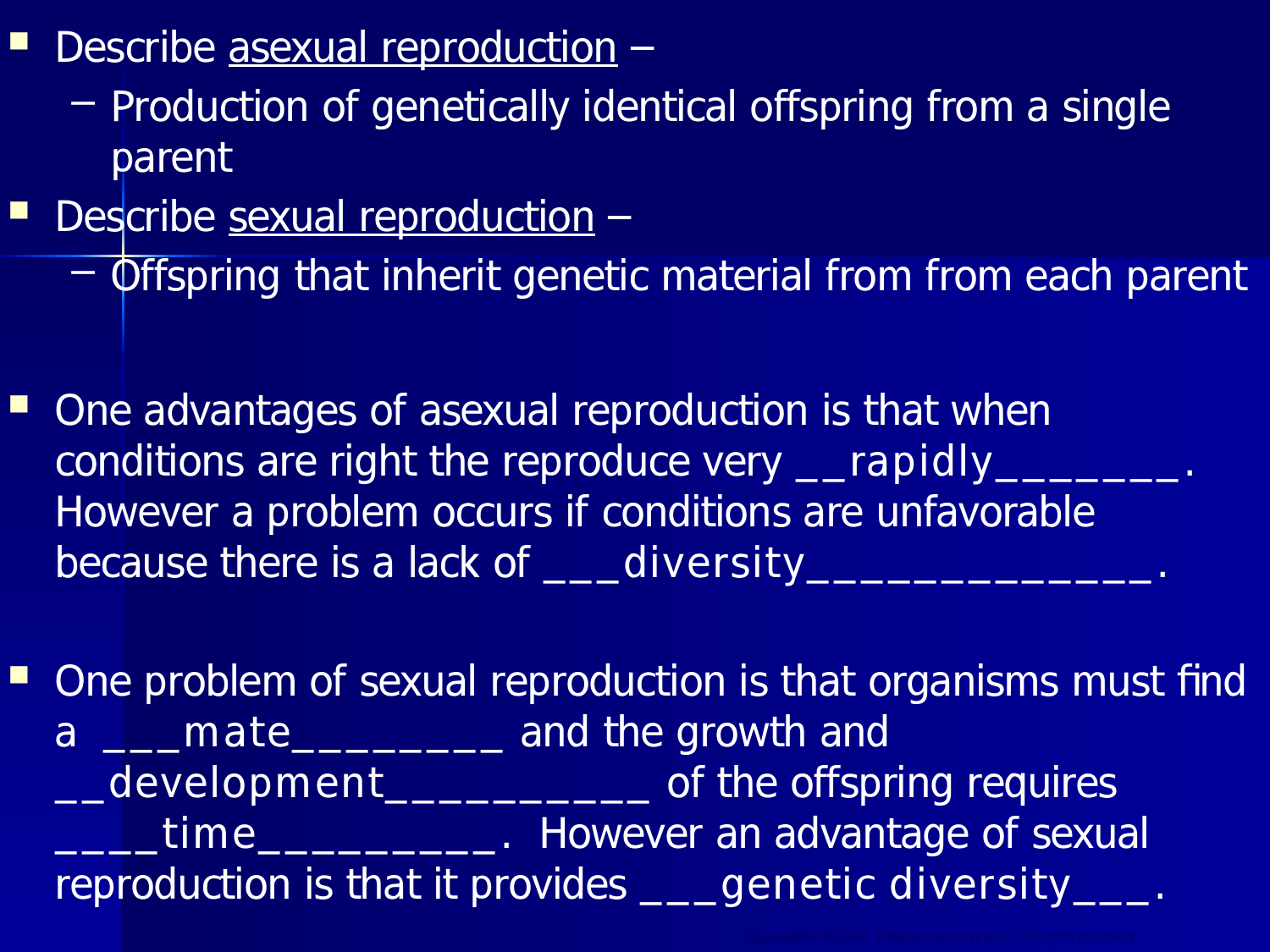

Describe asexual reproduction –
Production of genetically identical offspring from a single parent
Describe sexual reproduction –
Offspring that inherit genetic material from from each parent

One advantages of asexual reproduction is that when conditions are right the reproduce very __rapidly_______.  However a problem occurs if conditions are unfavorable because there is a lack of ___diversity_____________.

One problem of sexual reproduction is that organisms must find a  ___mate________ and the growth and __development__________ of the offspring requires ____time_________.  However an advantage of sexual reproduction is that it provides ___genetic diversity___.